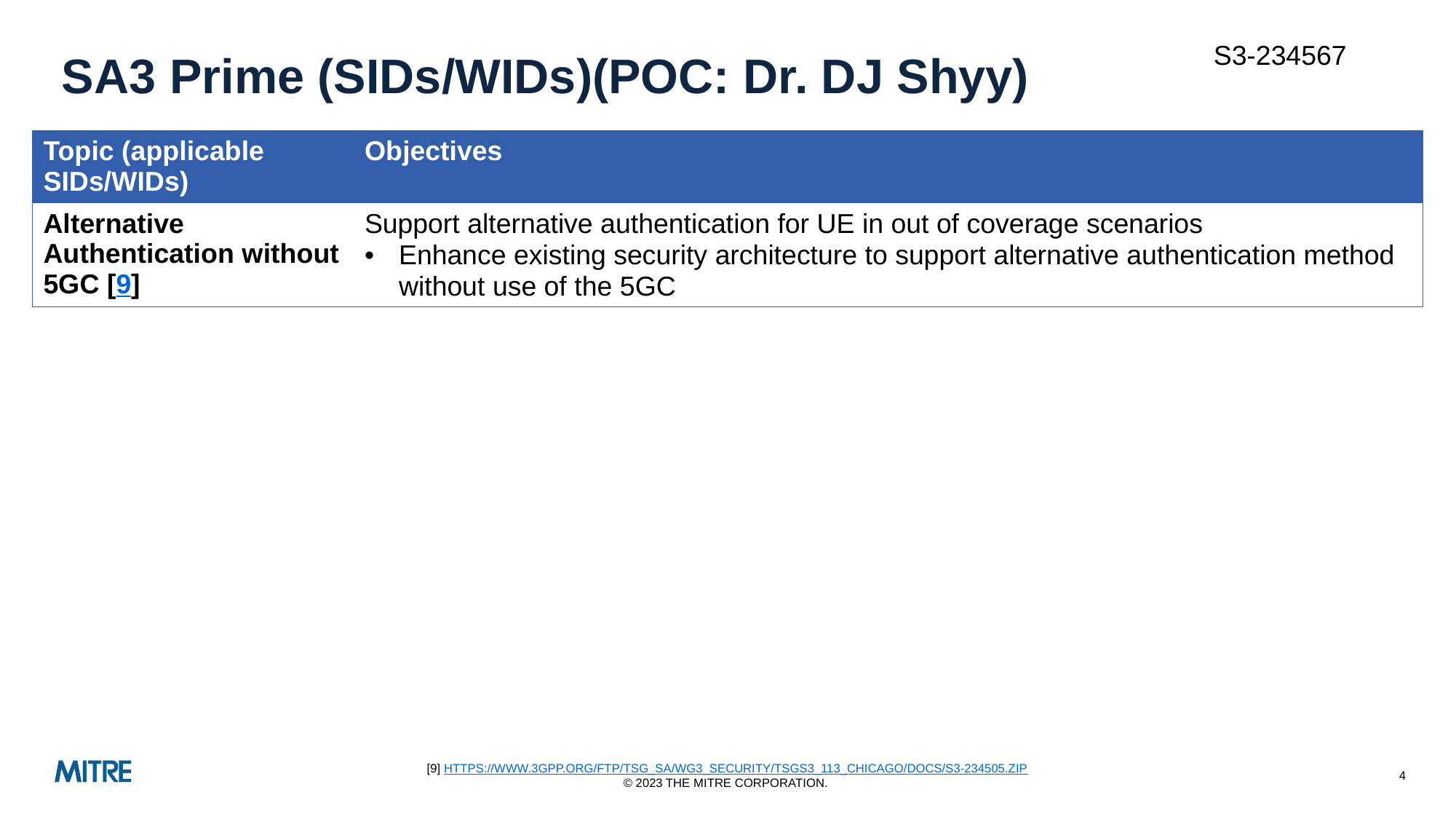

S3-234567
SA3 Prime (SIDs/WIDs)(POC: Dr. DJ Shyy)
| Topic (applicable SIDs/WIDs) | Objectives |
| --- | --- |
| Alternative Authentication without 5GC [9] | Support alternative authentication for UE in out of coverage scenarios Enhance existing security architecture to support alternative authentication method without use of the 5GC |
[9] https://www.3gpp.org/ftp/TSG_SA/WG3_Security/TSGS3_113_Chicago/Docs/S3-234505.zip
© 2023 THE MITRE CORPORATION.
4